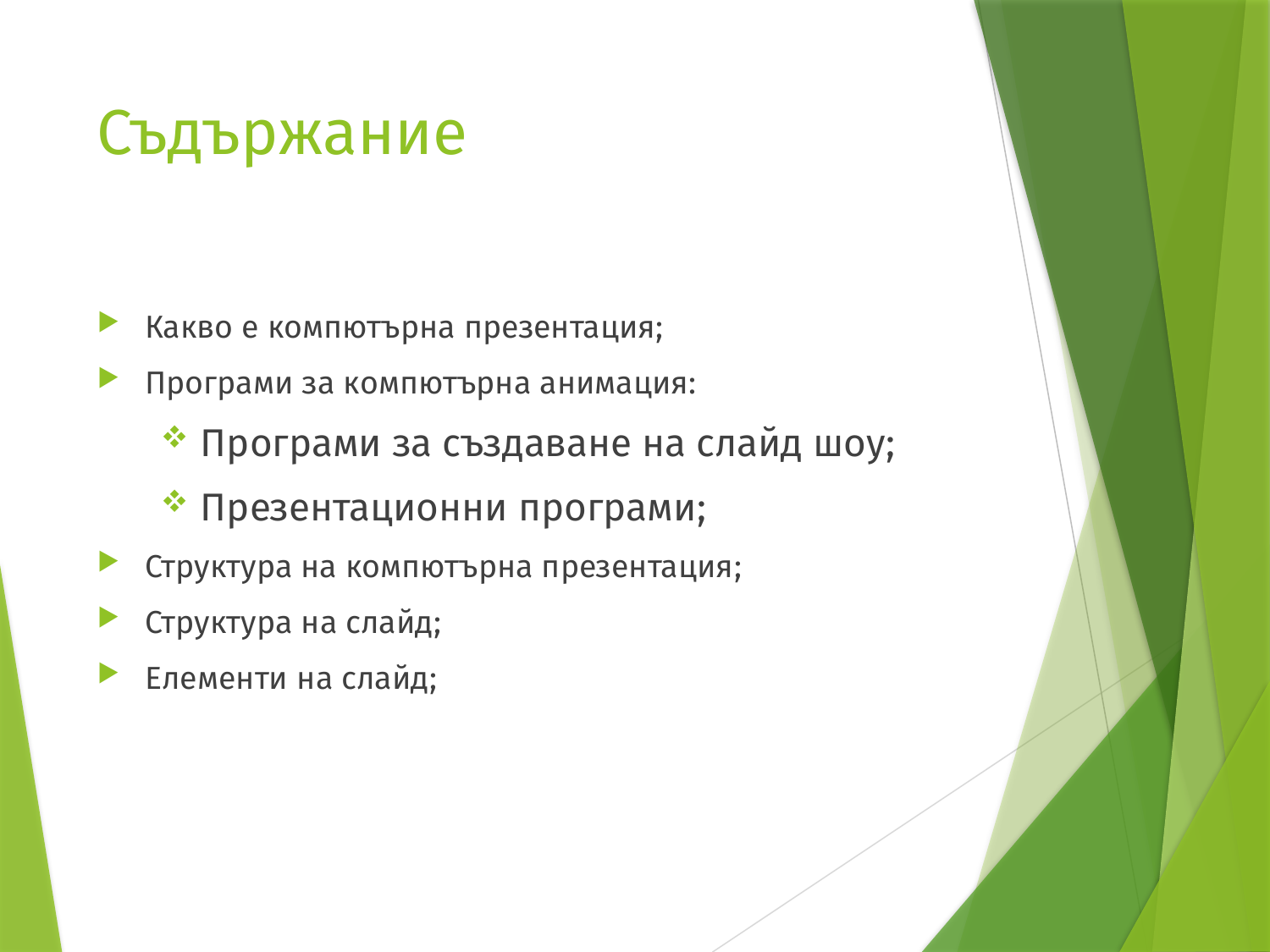

# Съдържание
Какво е компютърна презентация;
Програми за компютърна анимация:
Програми за създаване на слайд шоу;
Презентационни програми;
Структура на компютърна презентация;
Структура на слайд;
Елементи на слайд;